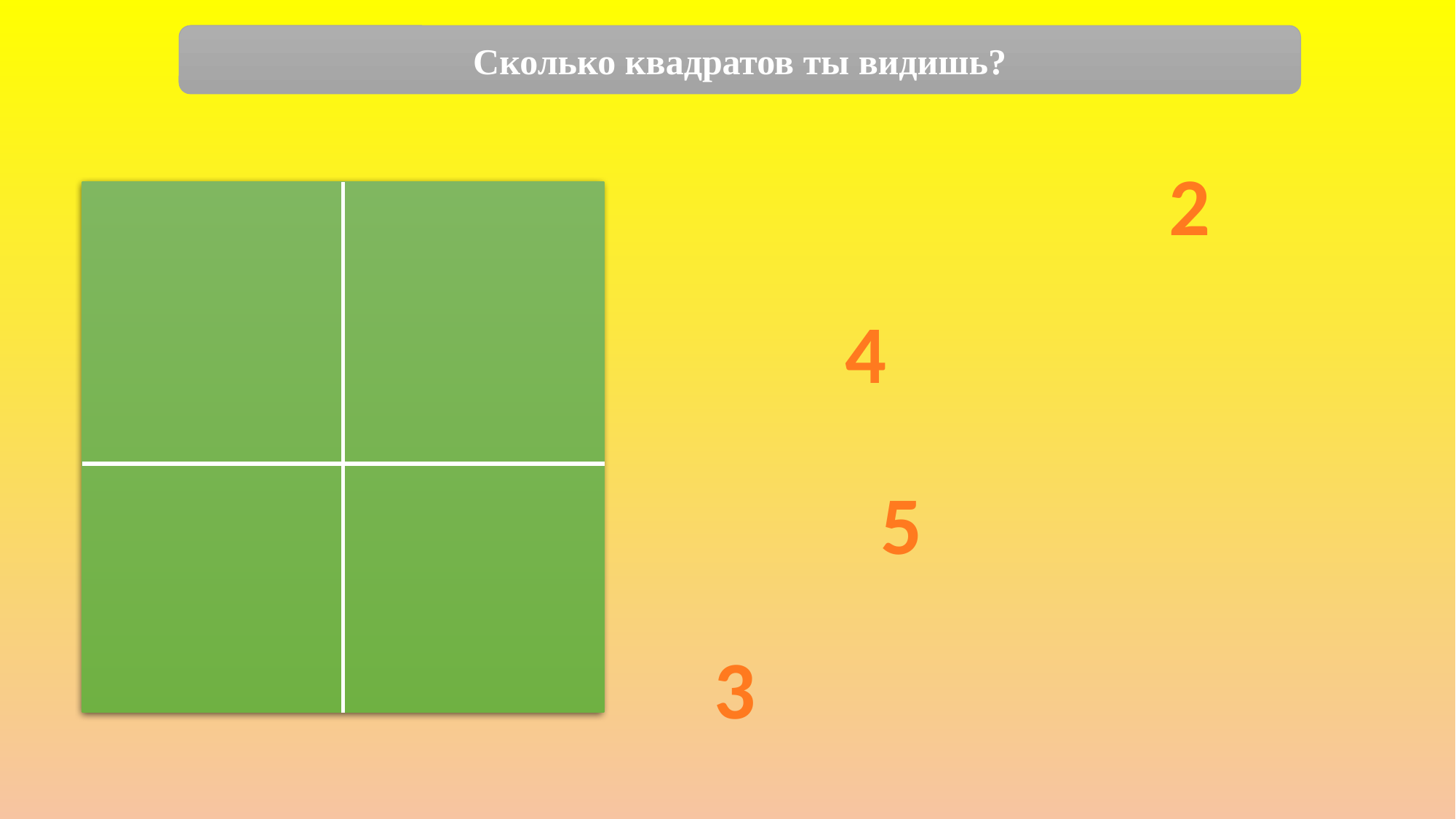

Сколько квадратов ты видишь?
2

4
5
3